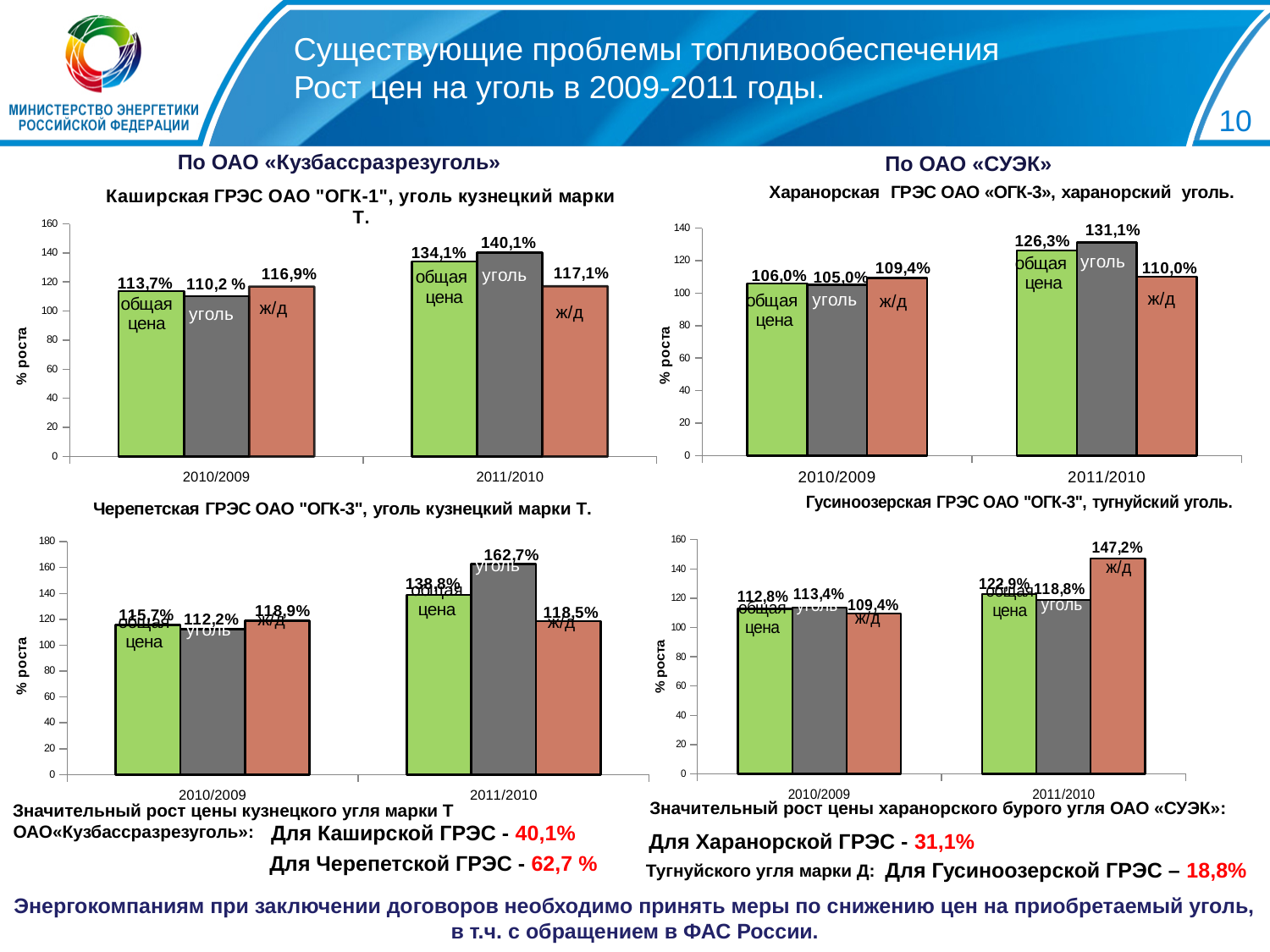

10
Существующие проблемы топливообеспечения
Рост цен на уголь в 2009-2011 годы.
По ОАО «Кузбассразрезуголь»
По ОАО «СУЭК»

### Chart: Харанорская  ГРЭС ОАО «ОГК-3», харанорский  уголь.

| Category | общая цена | уголь | ж/д |
|---|---|---|---|
| 2010/2009 | 106.0 | 105.0 | 109.4 |
| 2011/2010 | 126.3 | 131.1 | 110.0 |

### Chart: Каширская ГРЭС ОАО "ОГК-1", уголь кузнецкий марки Т.

| Category | общая цена | уголь | ж/д |
|---|---|---|---|
| 2010/2009 | 113.7 | 110.2 | 116.9 |
| 2011/2010 | 134.1 | 140.1 | 117.1 |

### Chart: Гусиноозерская ГРЭС ОАО "ОГК-3", тугнуйский уголь.

| Category | общая цена | уголь | ж/д |
|---|---|---|---|
| 2010/2009 | 112.8 | 113.4 | 109.4 |
| 2011/2010 | 122.9 | 118.8 | 147.2 |

### Chart: Черепетская ГРЭС ОАО "ОГК-3", уголь кузнецкий марки Т.

| Category | общая цена | уголь | ж/д |
|---|---|---|---|
| 2010/2009 | 115.7 | 112.2 | 118.9 |
| 2011/2010 | 138.8 | 162.7 | 118.5 |
Значительный рост цены кузнецкого угля марки Т ОАО«Кузбассразрезуголь»:

Значительный рост цены харанорского бурого угля ОАО «СУЭК»:
Для Каширской ГРЭС - 40,1%
Для Харанорской ГРЭС - 31,1%
Для Черепетской ГРЭС - 62,7 %

Для Гусиноозерской ГРЭС – 18,8%
Тугнуйского угля марки Д:
Энергокомпаниям при заключении договоров необходимо принять меры по снижению цен на приобретаемый уголь, в т.ч. с обращением в ФАС России.